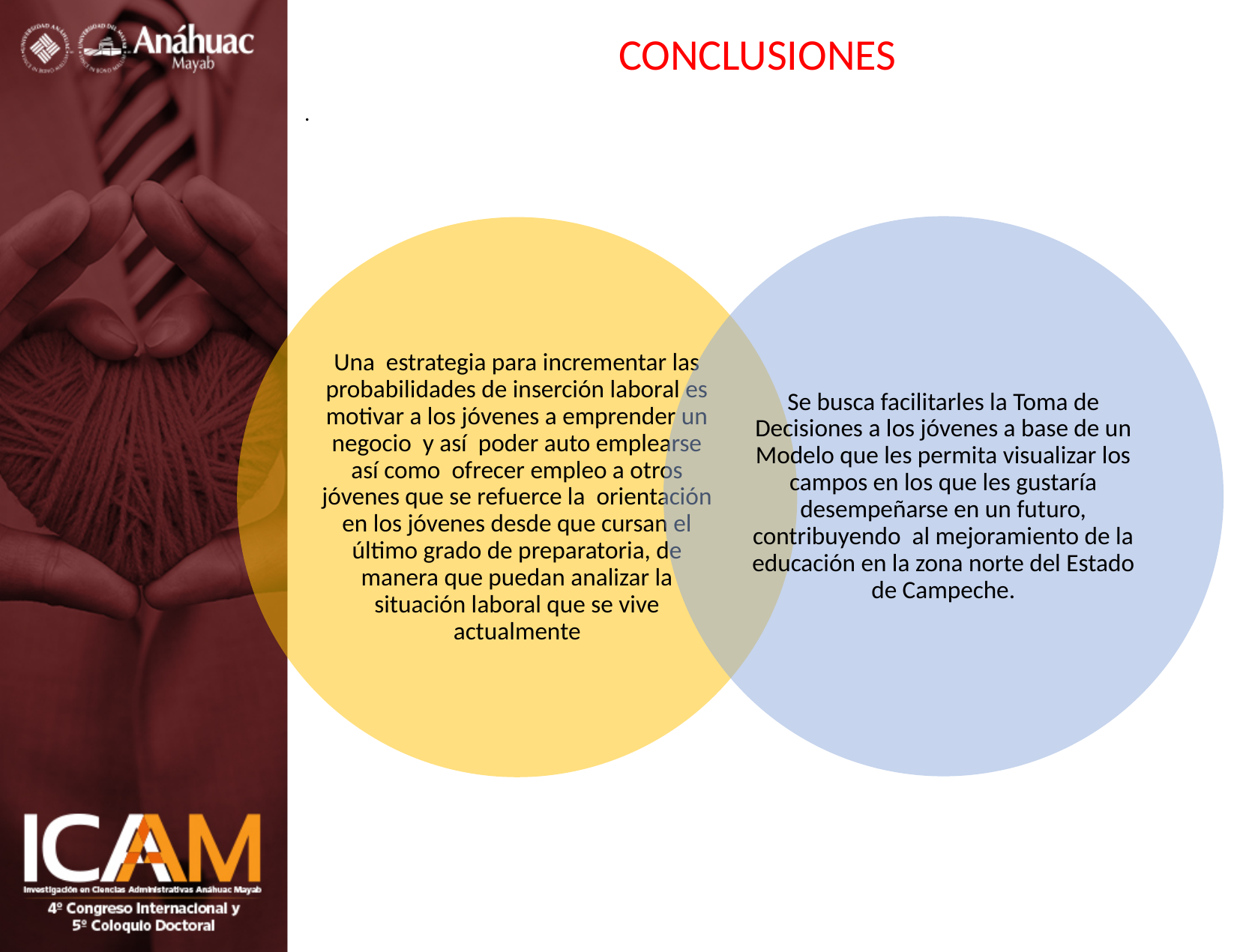

# CONCLUSIONES
Una  estrategia para incrementar las probabilidades de inserción laboral es motivar a los jóvenes a emprender un negocio  y así  poder auto emplearse así como  ofrecer empleo a otros jóvenes que se refuerce la  orientación en los jóvenes desde que cursan el último grado de preparatoria, de manera que puedan analizar la situación laboral que se vive actualmente
Se busca facilitarles la Toma de Decisiones a los jóvenes a base de un Modelo que les permita visualizar los campos en los que les gustaría desempeñarse en un futuro, contribuyendo  al mejoramiento de la educación en la zona norte del Estado de Campeche.
.